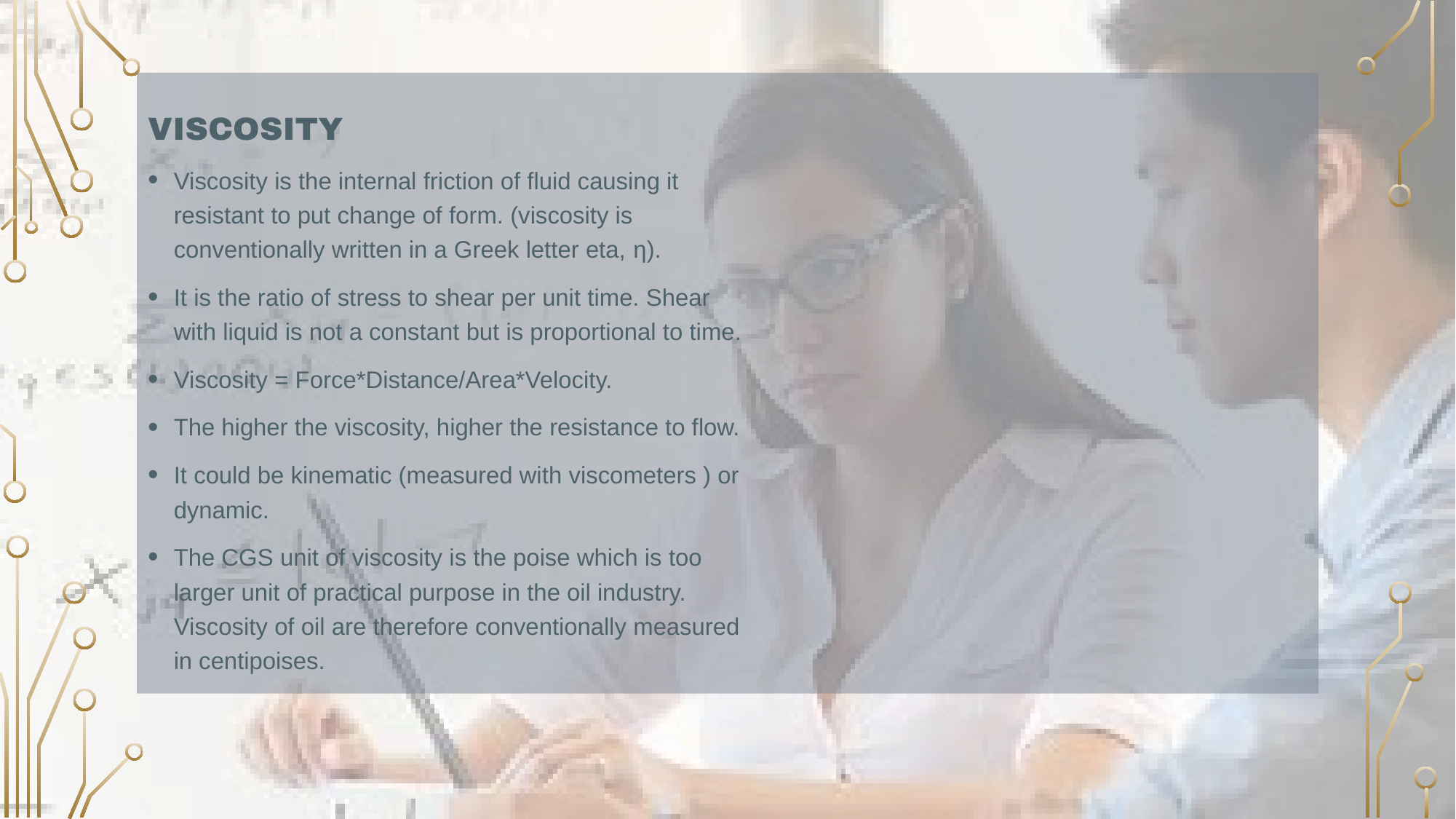

Viscosity
Viscosity is the internal friction of fluid causing it resistant to put change of form. (viscosity is conventionally written in a Greek letter eta, η).
It is the ratio of stress to shear per unit time. Shear with liquid is not a constant but is proportional to time.
Viscosity = Force*Distance/Area*Velocity.
The higher the viscosity, higher the resistance to flow.
It could be kinematic (measured with viscometers ) or dynamic.
The CGS unit of viscosity is the poise which is too larger unit of practical purpose in the oil industry. Viscosity of oil are therefore conventionally measured in centipoises.